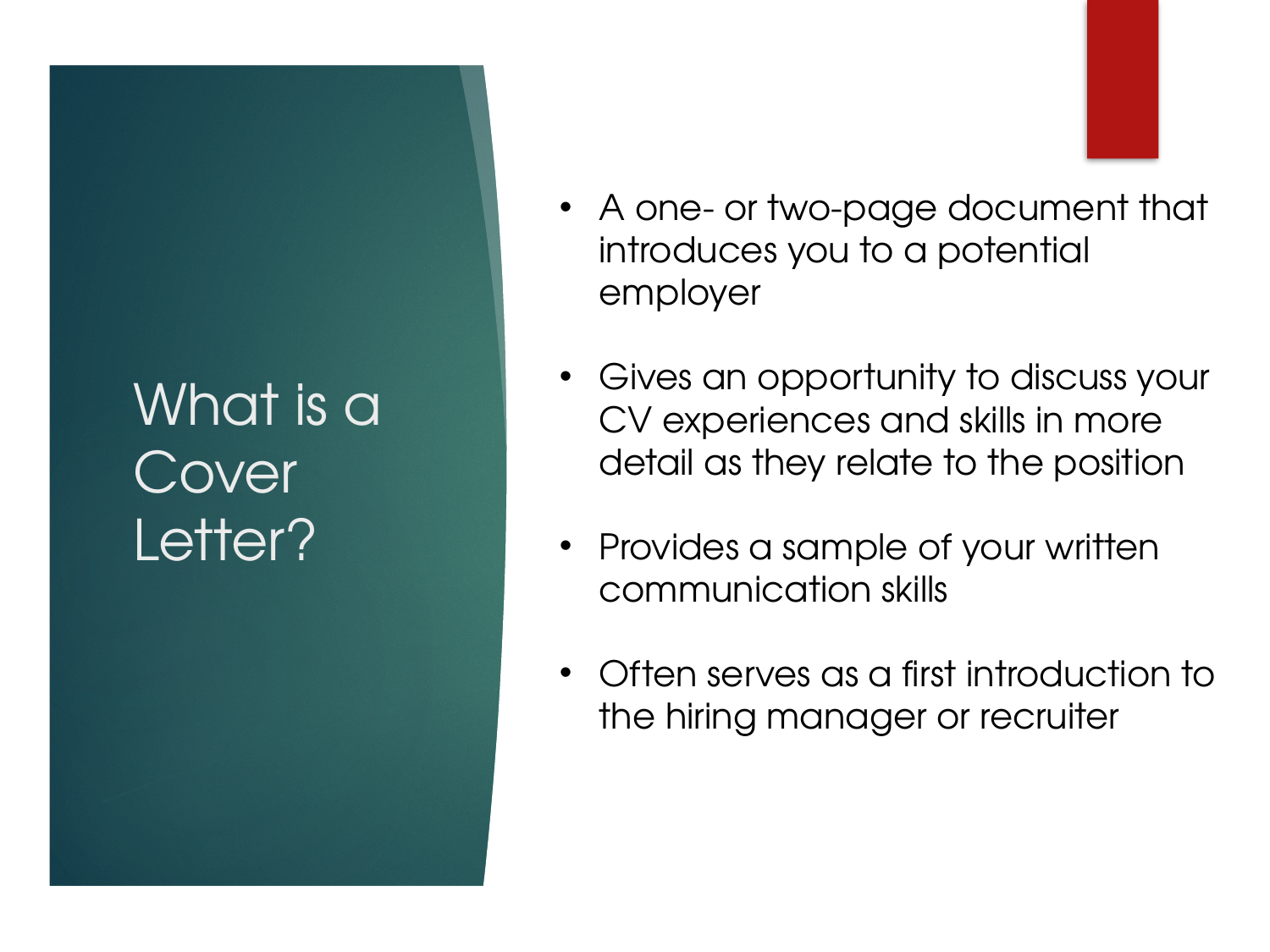

# What is a Cover Letter?
A one- or two-page document that introduces you to a potential employer

Gives an opportunity to discuss your CV experiences and skills in more detail as they relate to the position

Provides a sample of your written communication skills

Often serves as a first introduction to the hiring manager or recruiter